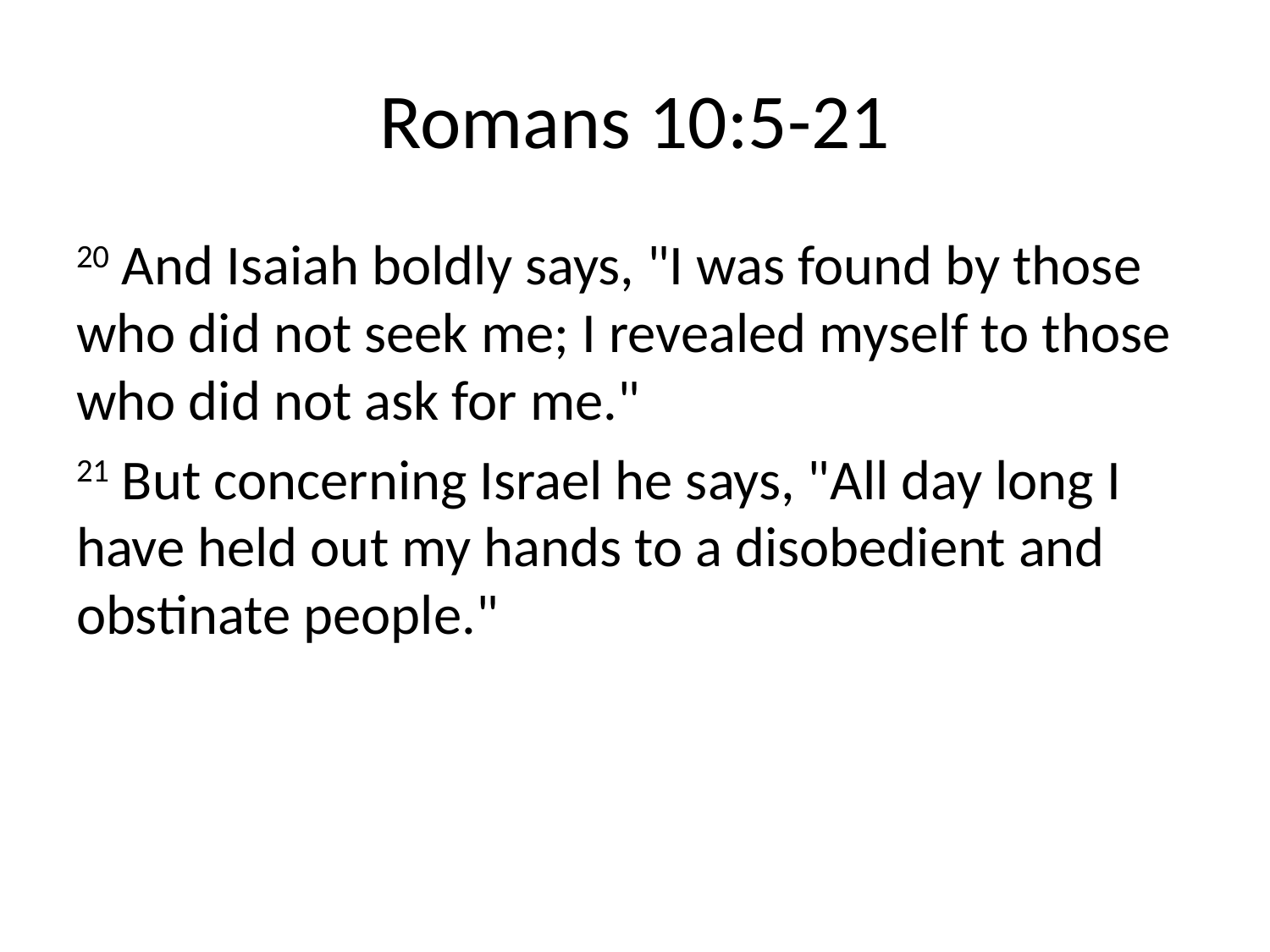

# Romans 10:5-21
20 And Isaiah boldly says, "I was found by those who did not seek me; I revealed myself to those who did not ask for me."
21 But concerning Israel he says, "All day long I have held out my hands to a disobedient and obstinate people."